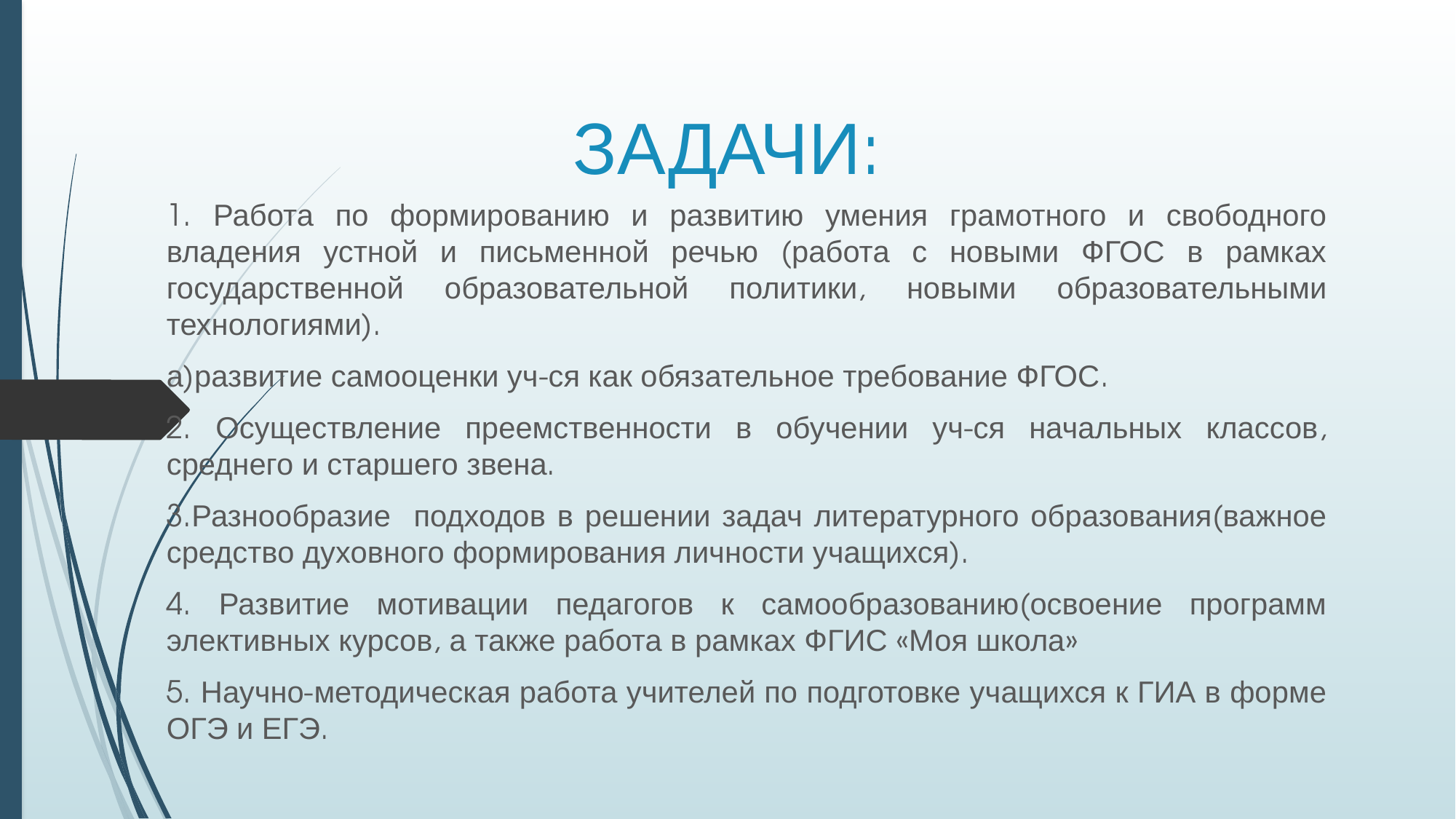

# ЗАДАЧИ:
1. Работа по формированию и развитию умения грамотного и свободного владения устной и письменной речью (работа с новыми ФГОС в рамках государственной образовательной политики, новыми образовательными технологиями).
а)развитие самооценки уч-ся как обязательное требование ФГОС.
2. Осуществление преемственности в обучении уч-ся начальных классов, среднего и старшего звена.
3.Разнообразие  подходов в решении задач литературного образования(важное средство духовного формирования личности учащихся).
4. Развитие мотивации педагогов к самообразованию(освоение программ элективных курсов, а также работа в рамках ФГИС «Моя школа»
5. Научно-методическая работа учителей по подготовке учащихся к ГИА в форме ОГЭ и ЕГЭ.